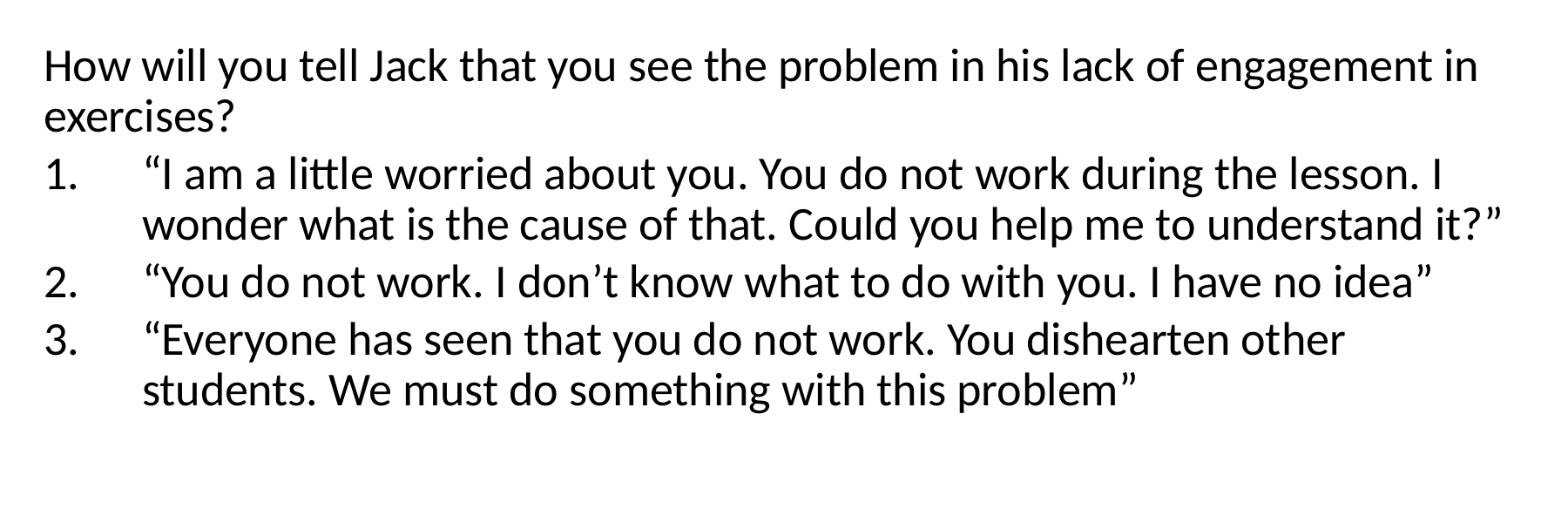

How will you tell Jack that you see the problem in his lack of engagement in exercises?
“I am a little worried about you. You do not work during the lesson. I wonder what is the cause of that. Could you help me to understand it?”
“You do not work. I don’t know what to do with you. I have no idea”
“Everyone has seen that you do not work. You dishearten other students. We must do something with this problem”